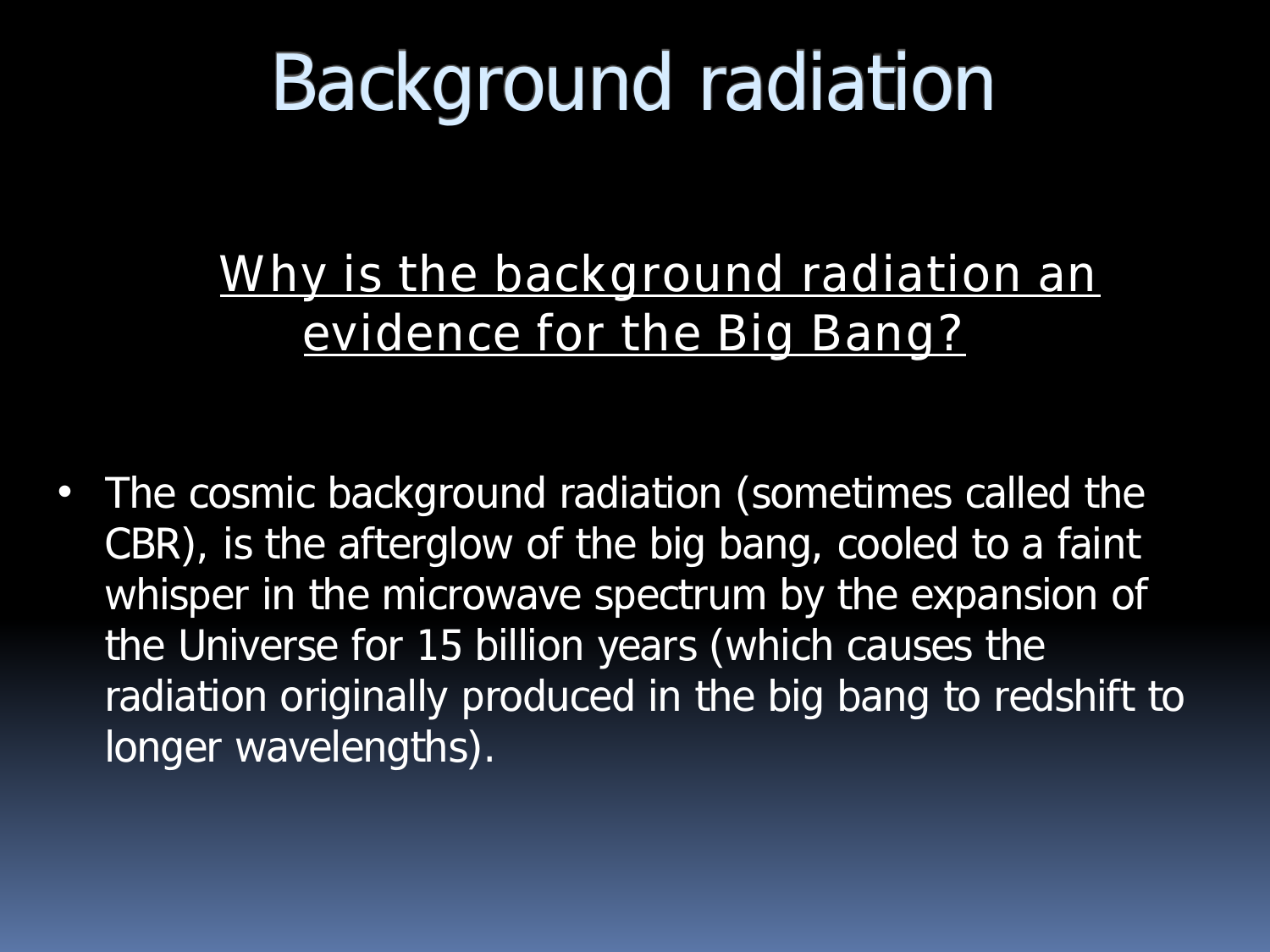

Background radiation
Why is the background radiation an evidence for the Big Bang?

The cosmic background radiation (sometimes called the CBR), is the afterglow of the big bang, cooled to a faint whisper in the microwave spectrum by the expansion of the Universe for 15 billion years (which causes the radiation originally produced in the big bang to redshift to longer wavelengths).